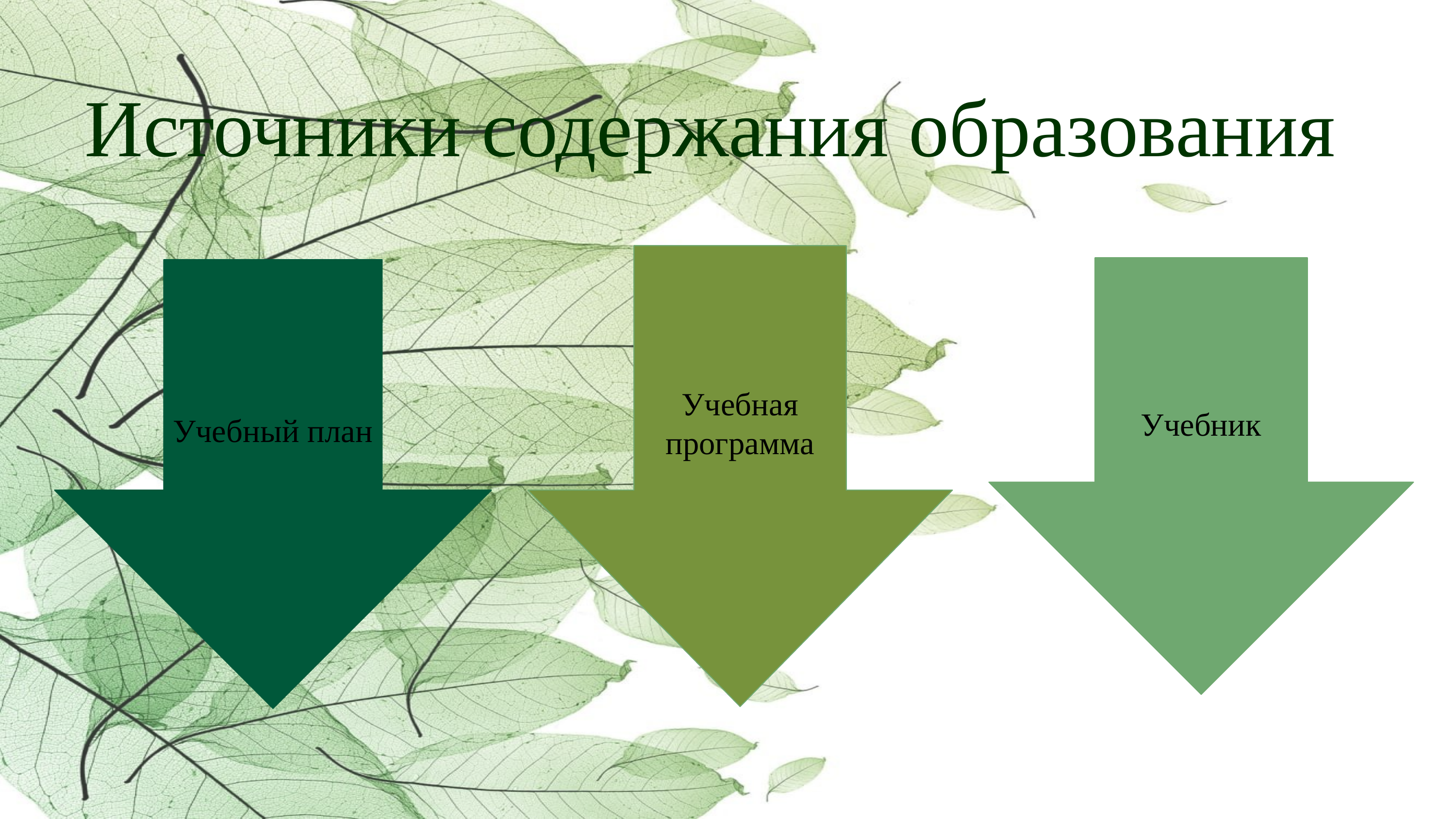

Источники содержания образования
Учебная программа
Учебник
Учебный план